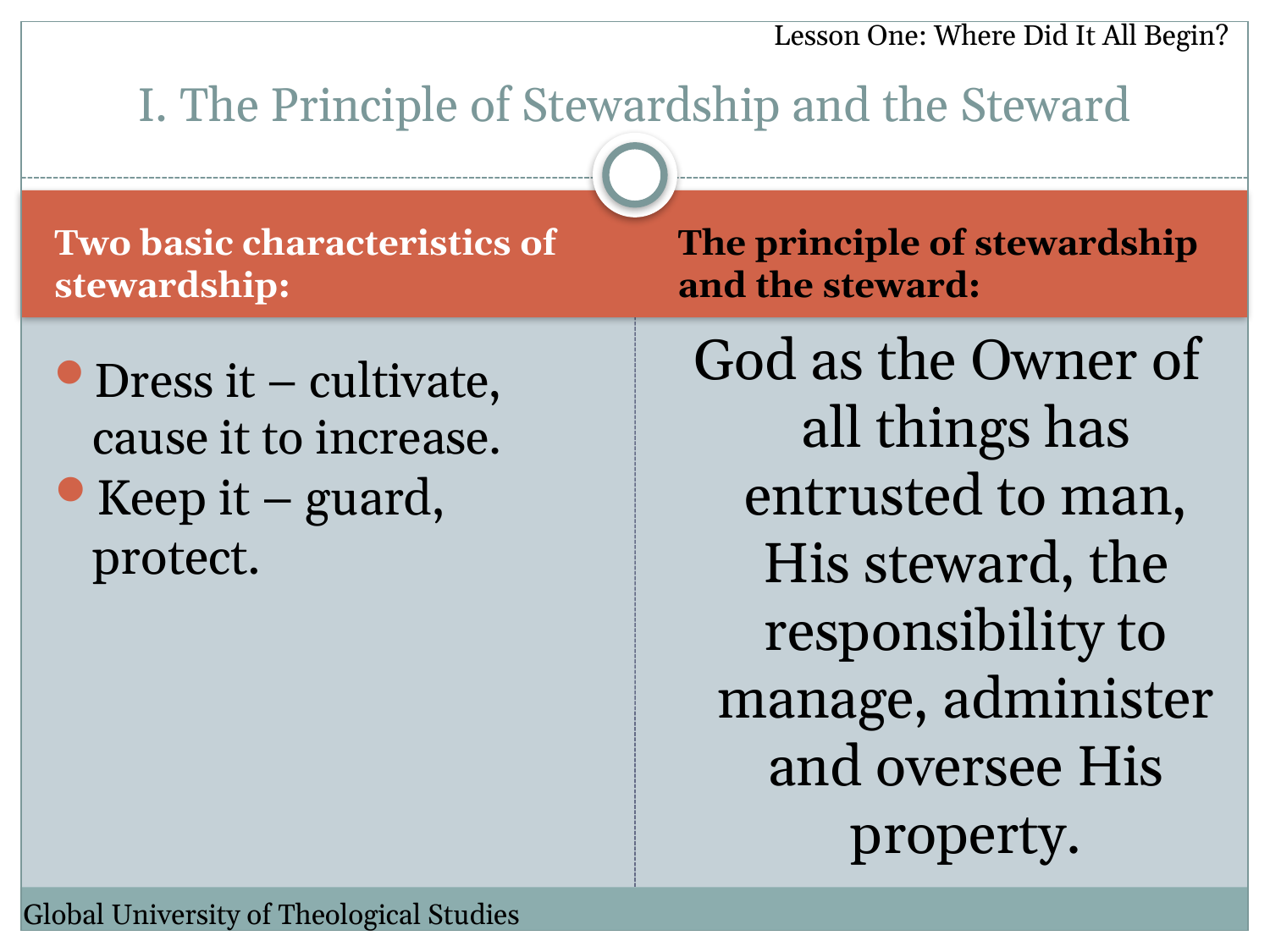

Lesson One: Where Did It All Begin?
# I. The Principle of Stewardship and the Steward
Two basic characteristics of stewardship:
The principle of stewardship and the steward:
God as the Owner of all things has entrusted to man, His steward, the responsibility to manage, administer and oversee His property.
Dress it – cultivate, cause it to increase.
Keep it – guard, protect.
Global University of Theological Studies